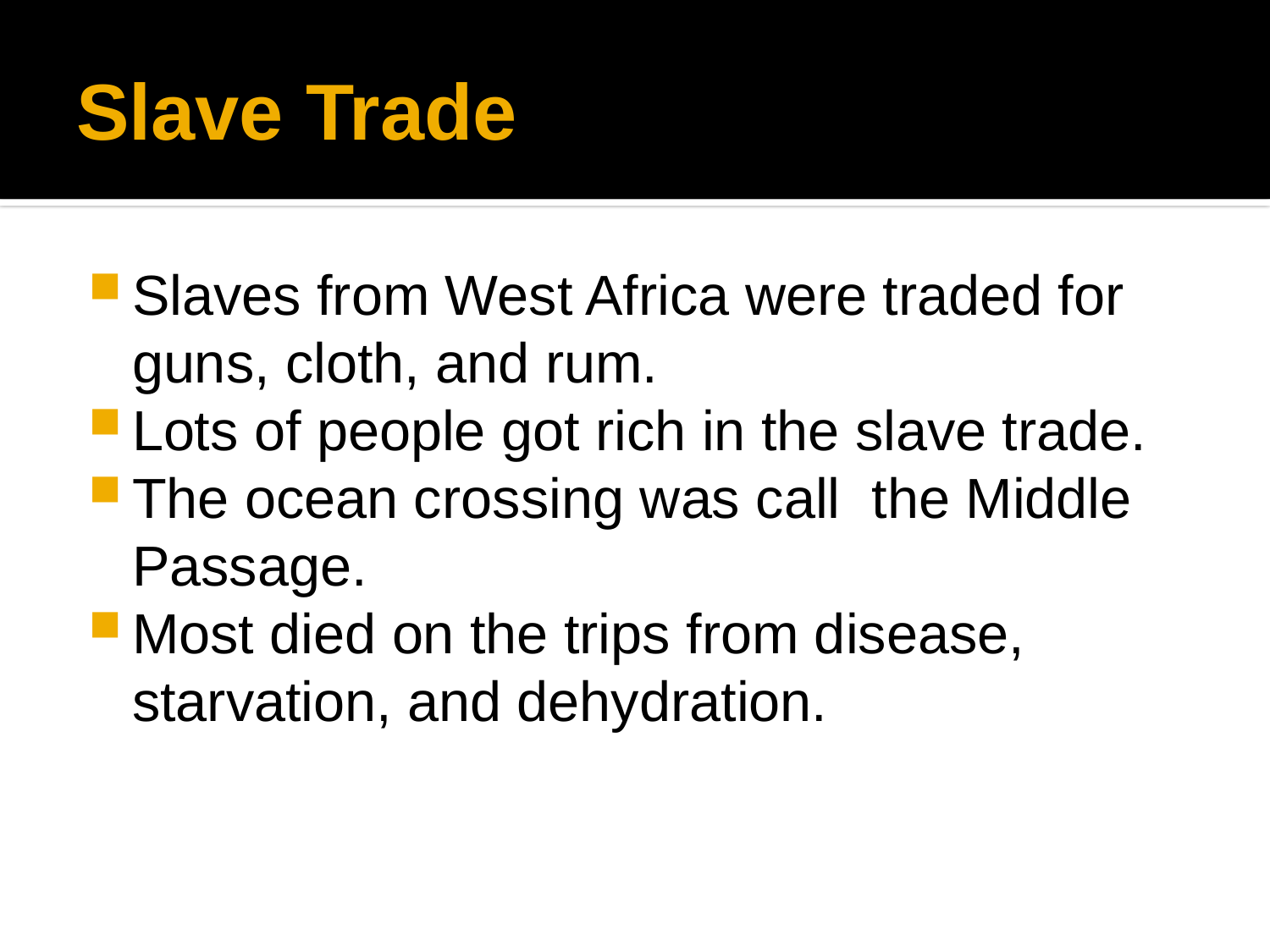

# Slave Trade
Slaves from West Africa were traded for guns, cloth, and rum.
Lots of people got rich in the slave trade.
The ocean crossing was call  the Middle Passage.
Most died on the trips from disease, starvation, and dehydration.